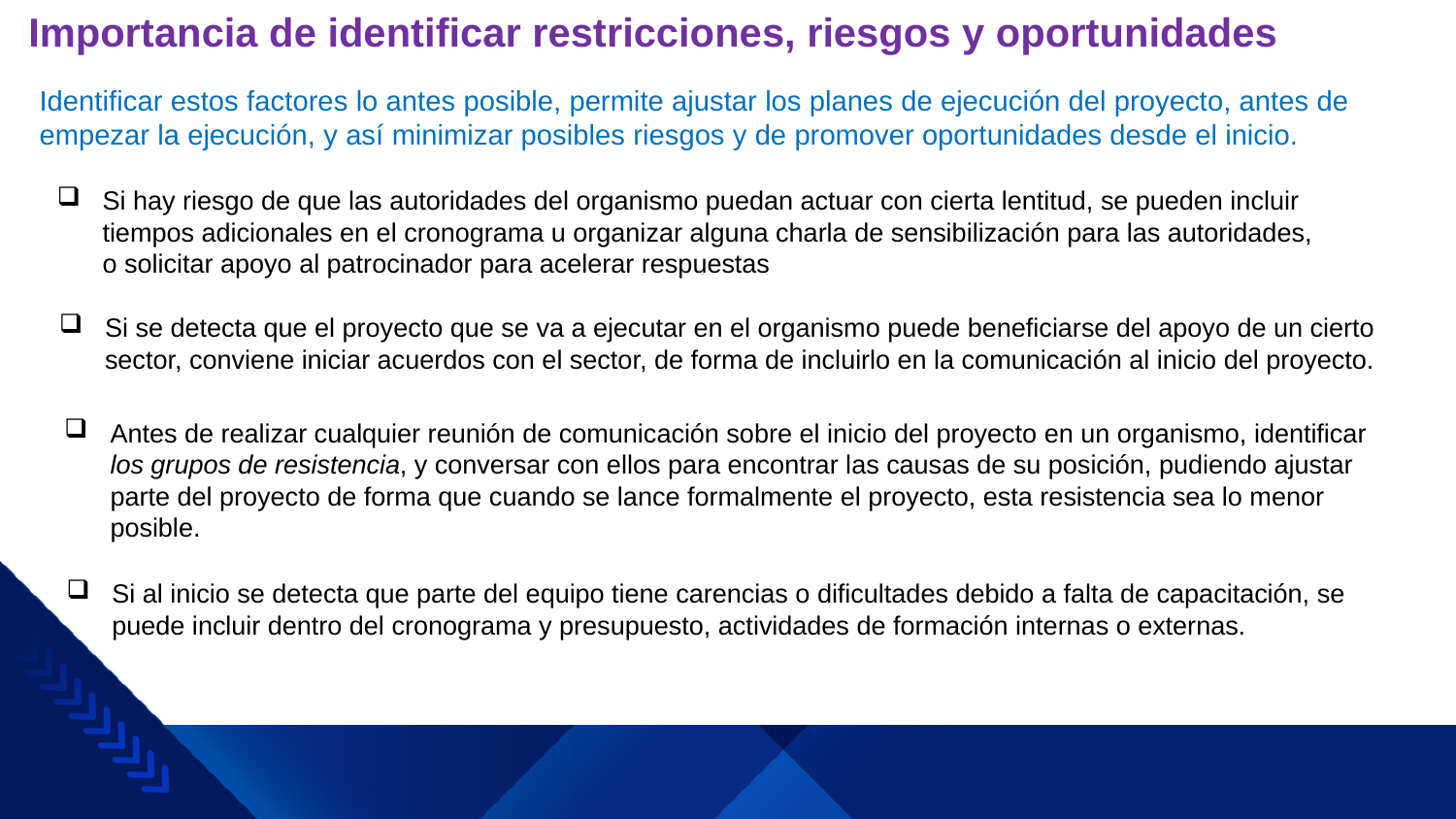

# Importancia de identificar restricciones, riesgos y oportunidades
Identificar estos factores lo antes posible, permite ajustar los planes de ejecución del proyecto, antes de empezar la ejecución, y así minimizar posibles riesgos y de promover oportunidades desde el inicio.
Si hay riesgo de que las autoridades del organismo puedan actuar con cierta lentitud, se pueden incluir tiempos adicionales en el cronograma u organizar alguna charla de sensibilización para las autoridades, o solicitar apoyo al patrocinador para acelerar respuestas
Si se detecta que el proyecto que se va a ejecutar en el organismo puede beneficiarse del apoyo de un cierto sector, conviene iniciar acuerdos con el sector, de forma de incluirlo en la comunicación al inicio del proyecto.
Antes de realizar cualquier reunión de comunicación sobre el inicio del proyecto en un organismo, identificar los grupos de resistencia, y conversar con ellos para encontrar las causas de su posición, pudiendo ajustar parte del proyecto de forma que cuando se lance formalmente el proyecto, esta resistencia sea lo menor posible.
Si al inicio se detecta que parte del equipo tiene carencias o dificultades debido a falta de capacitación, se puede incluir dentro del cronograma y presupuesto, actividades de formación internas o externas.